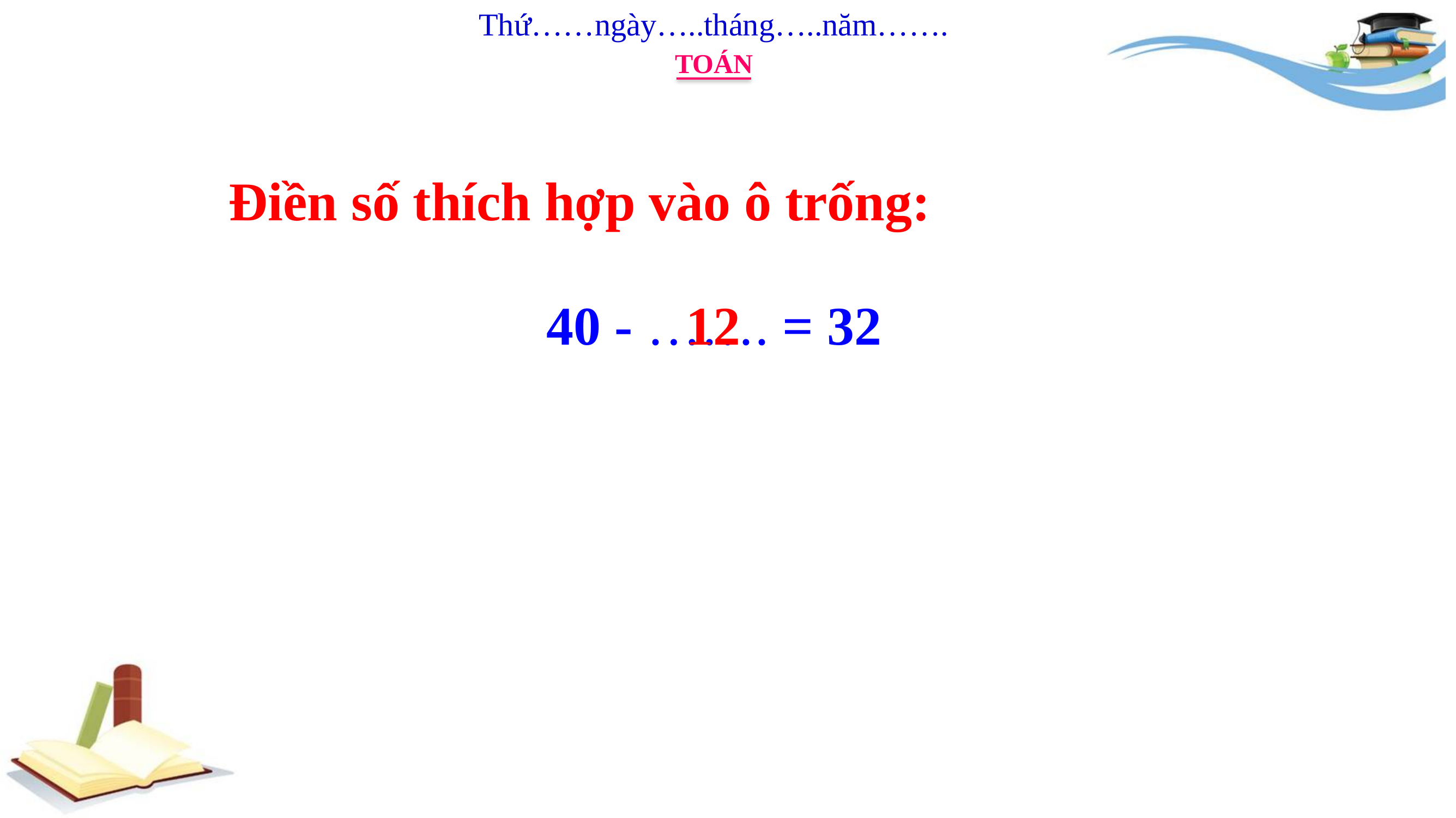

Thứ……ngày…..tháng…..năm…….
TOÁN
Điền số thích hợp vào ô trống:
40 - ……. = 32
12